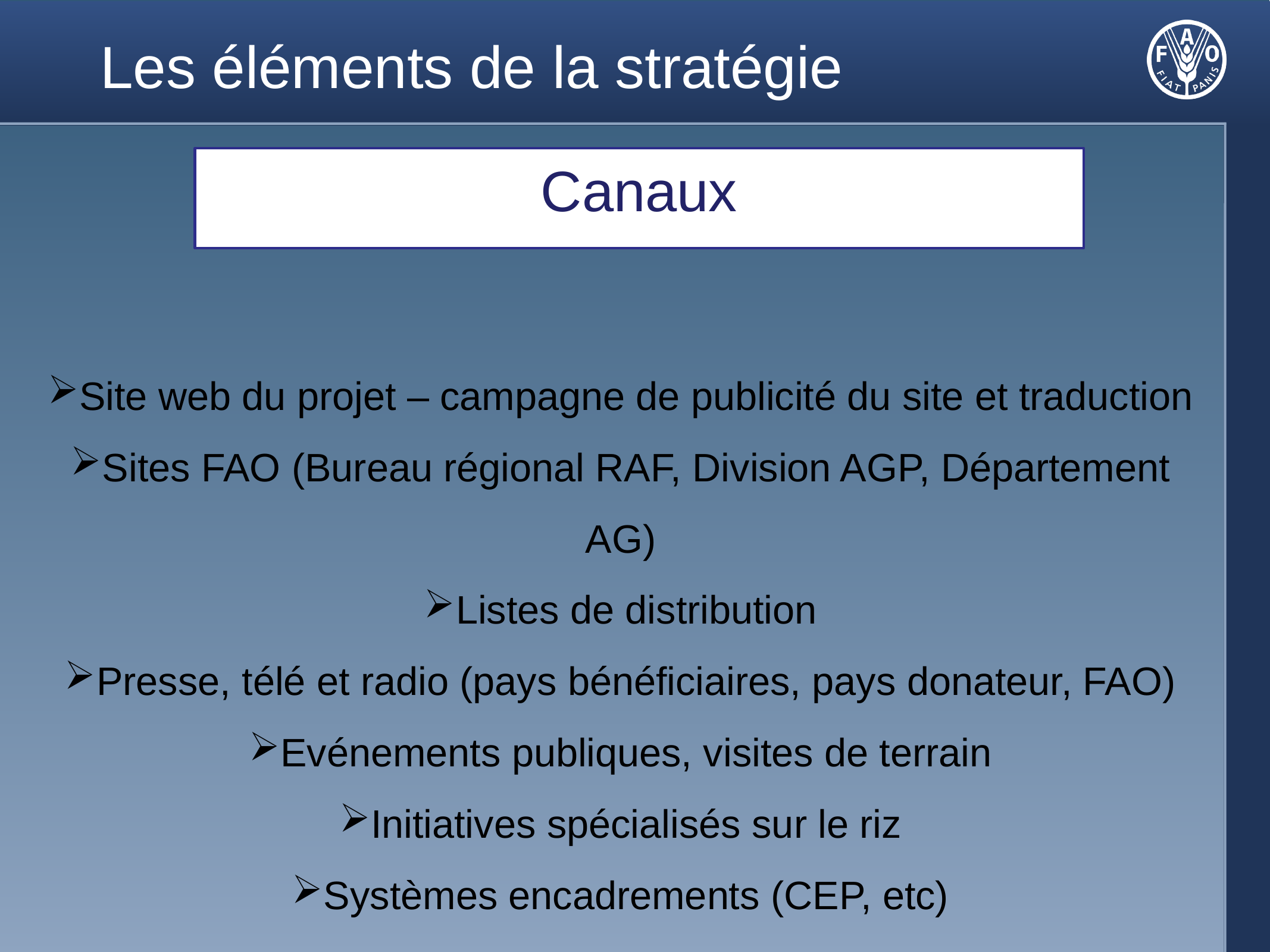

# Les éléments de la stratégie
Canaux

Site web du projet – campagne de publicité du site et traduction
Sites FAO (Bureau régional RAF, Division AGP, Département AG)
Listes de distribution
Presse, télé et radio (pays bénéficiaires, pays donateur, FAO)
Evénements publiques, visites de terrain
Initiatives spécialisés sur le riz
Systèmes encadrements (CEP, etc)